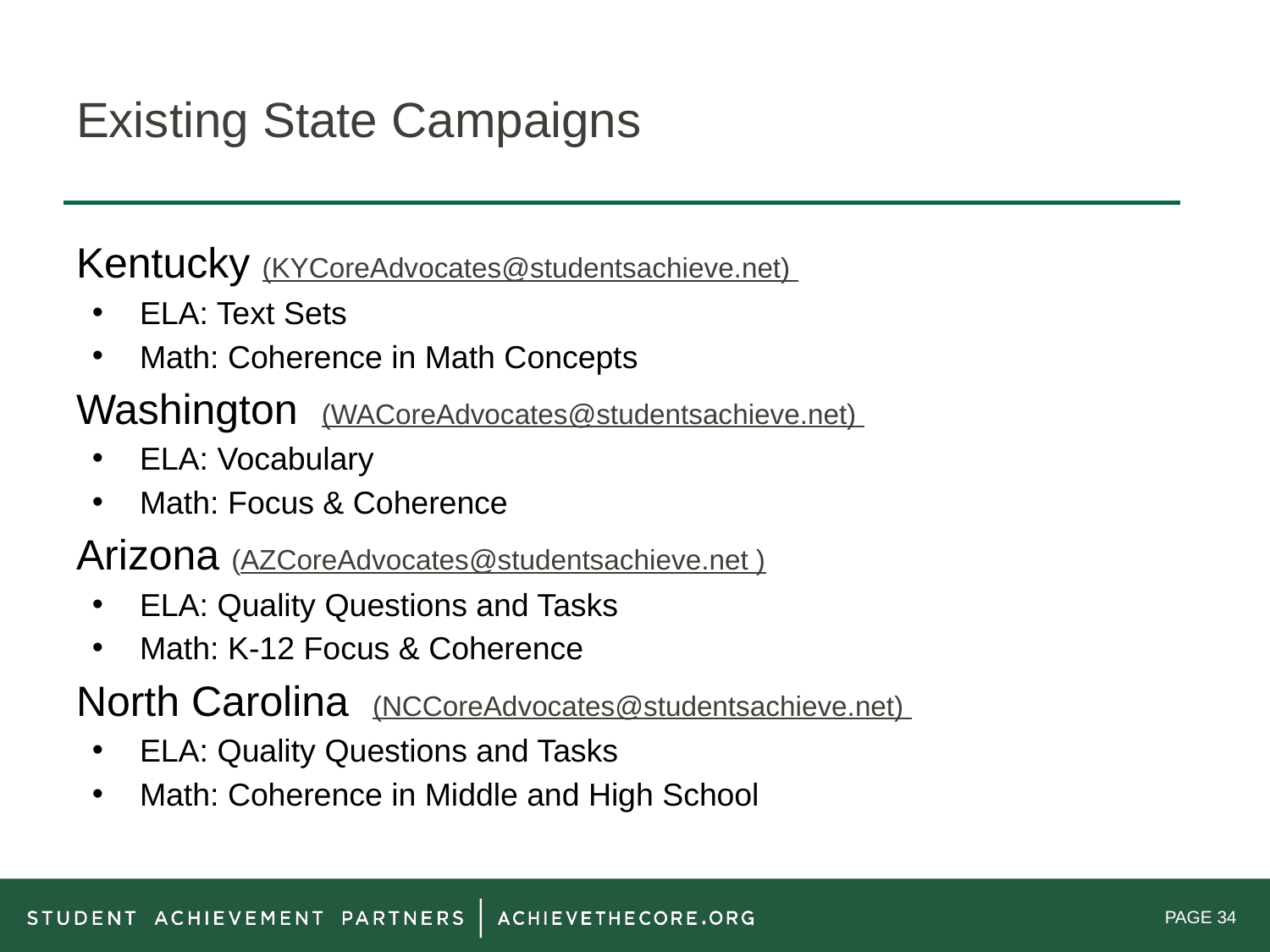

# Existing State Campaigns
Kentucky (KYCoreAdvocates@studentsachieve.net)
ELA: Text Sets
Math: Coherence in Math Concepts
Washington  (WACoreAdvocates@studentsachieve.net)
ELA: Vocabulary
Math: Focus & Coherence
Arizona (AZCoreAdvocates@studentsachieve.net )
ELA: Quality Questions and Tasks
Math: K-12 Focus & Coherence
North Carolina  (NCCoreAdvocates@studentsachieve.net)
ELA: Quality Questions and Tasks
Math: Coherence in Middle and High School